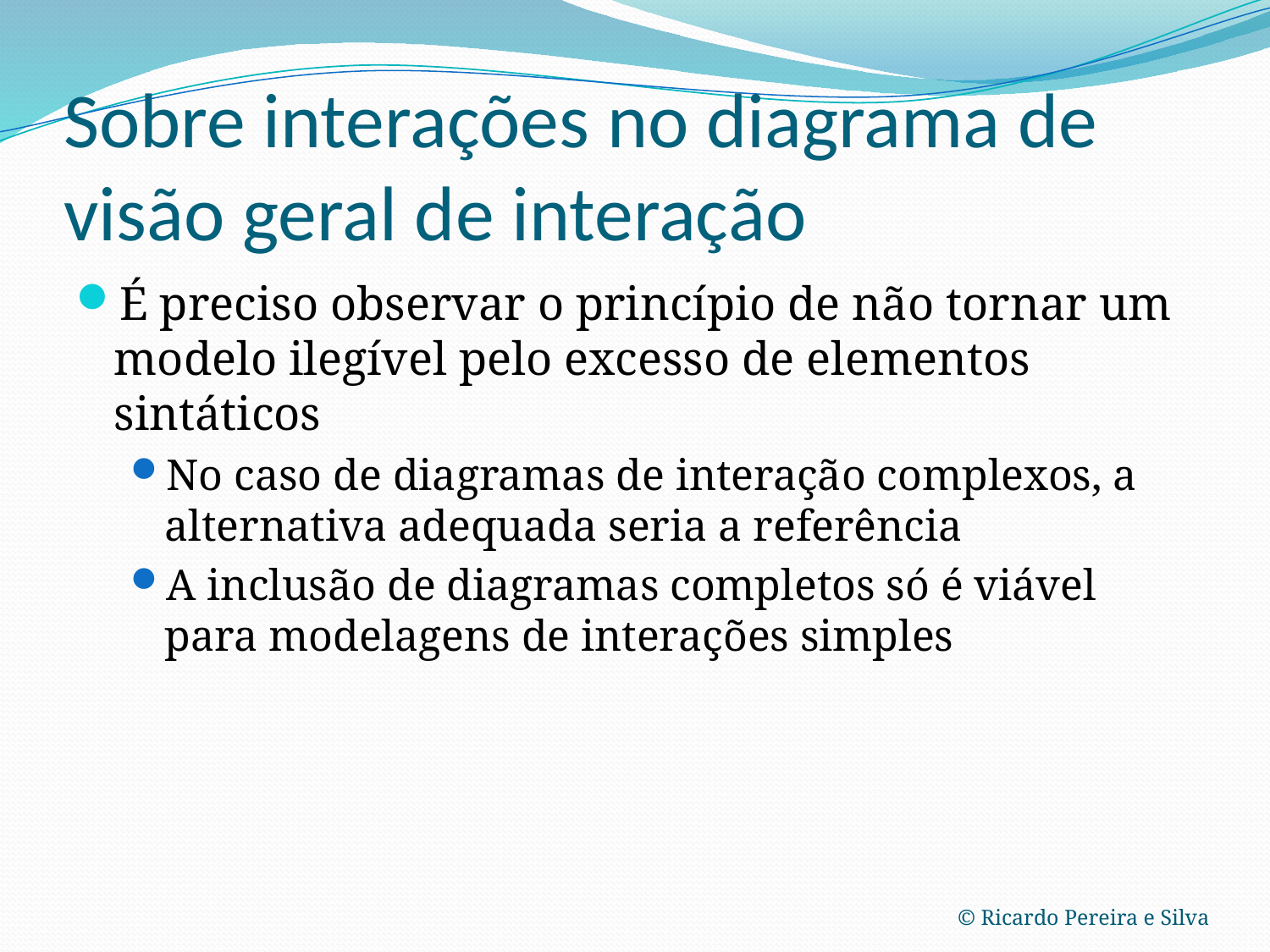

# Sobre interações no diagrama de visão geral de interação
É preciso observar o princípio de não tornar um modelo ilegível pelo excesso de elementos sintáticos
No caso de diagramas de interação complexos, a alternativa adequada seria a referência
A inclusão de diagramas completos só é viável para modelagens de interações simples

© Ricardo Pereira e Silva